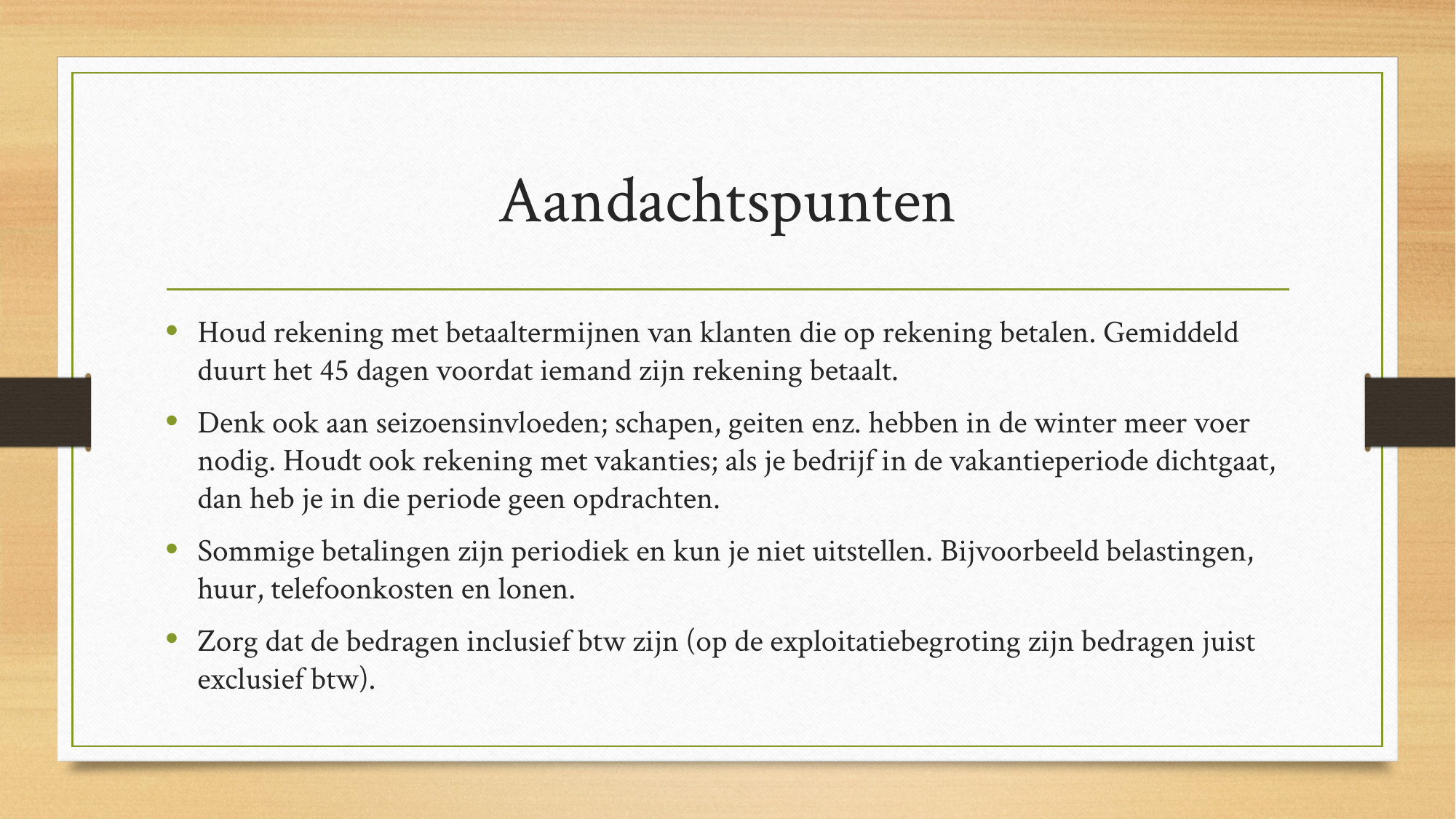

# Aandachtspunten
Houd rekening met betaaltermijnen van klanten die op rekening betalen. Gemiddeld duurt het 45 dagen voordat iemand zijn rekening betaalt.
Denk ook aan seizoensinvloeden; schapen, geiten enz. hebben in de winter meer voer nodig. Houdt ook rekening met vakanties; als je bedrijf in de vakantieperiode dichtgaat, dan heb je in die periode geen opdrachten.
Sommige betalingen zijn periodiek en kun je niet uitstellen. Bijvoorbeeld belastingen, huur, telefoonkosten en lonen.
Zorg dat de bedragen inclusief btw zijn (op de exploitatiebegroting zijn bedragen juist exclusief btw).